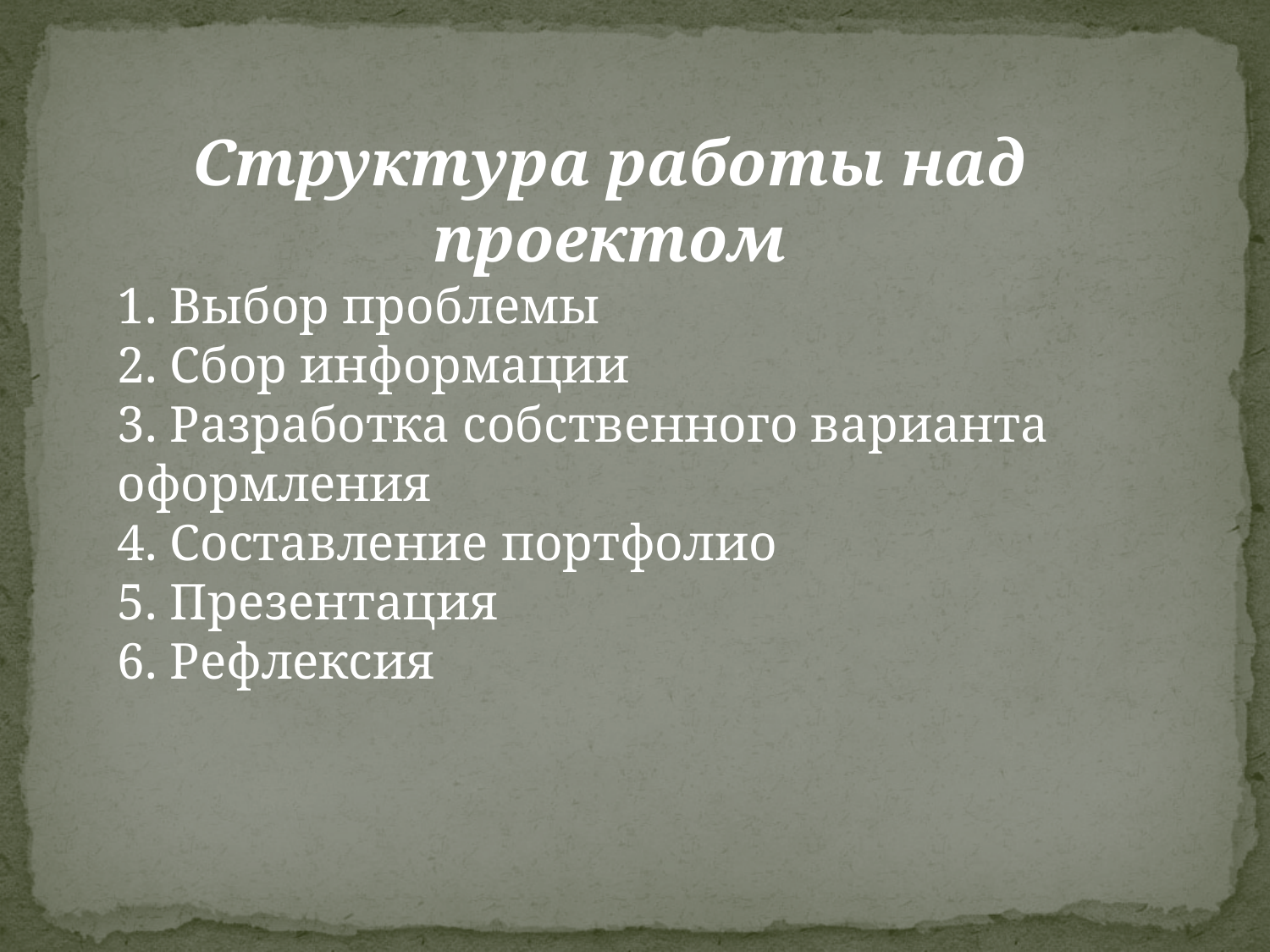

Структура работы над проектом
1. Выбор проблемы
2. Сбор информации
3. Разработка собственного варианта оформления
4. Составление портфолио
5. Презентация
6. Рефлексия